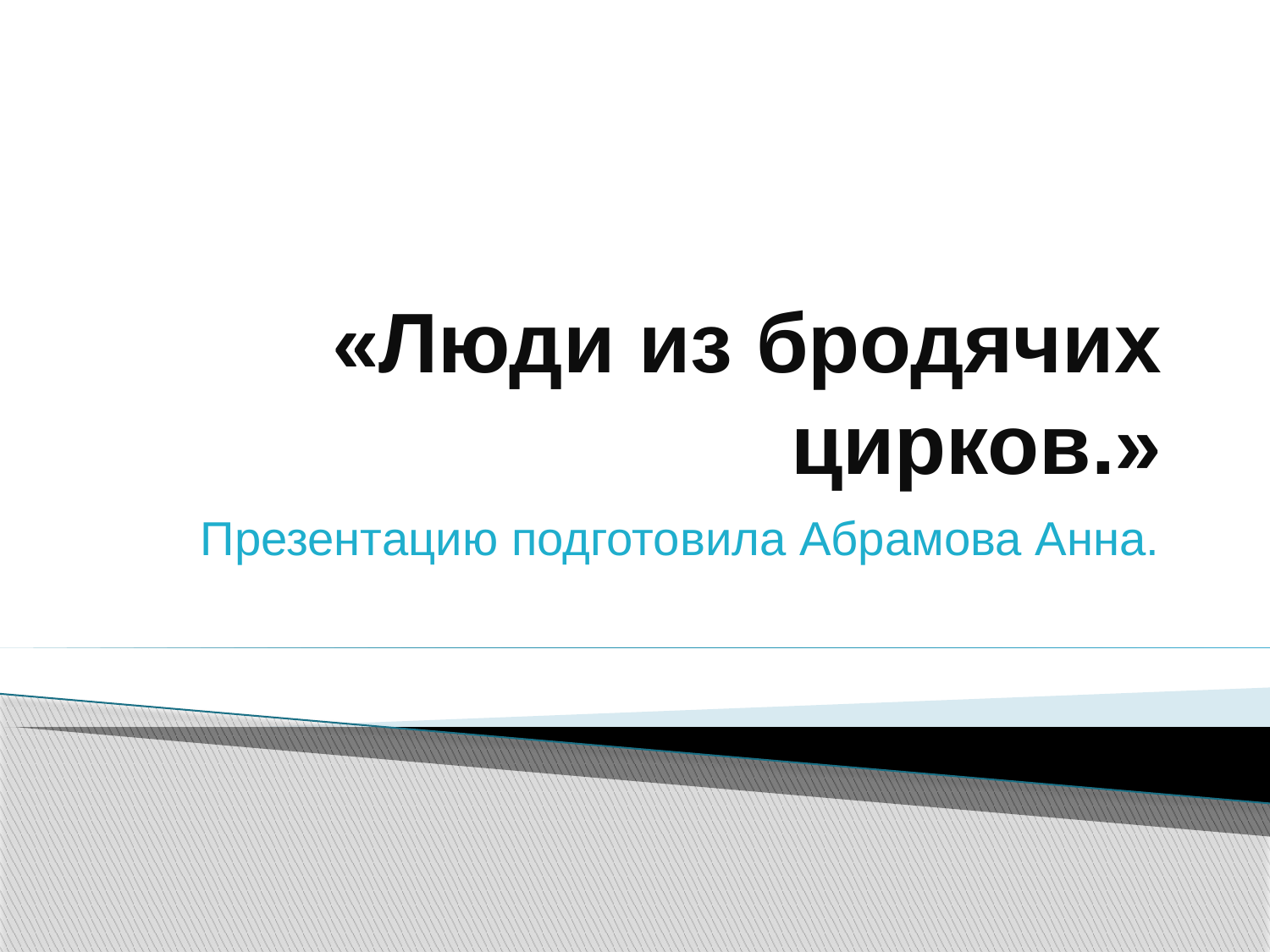

# «Люди из бродячих цирков.»
Презентацию подготовила Абрамова Анна.